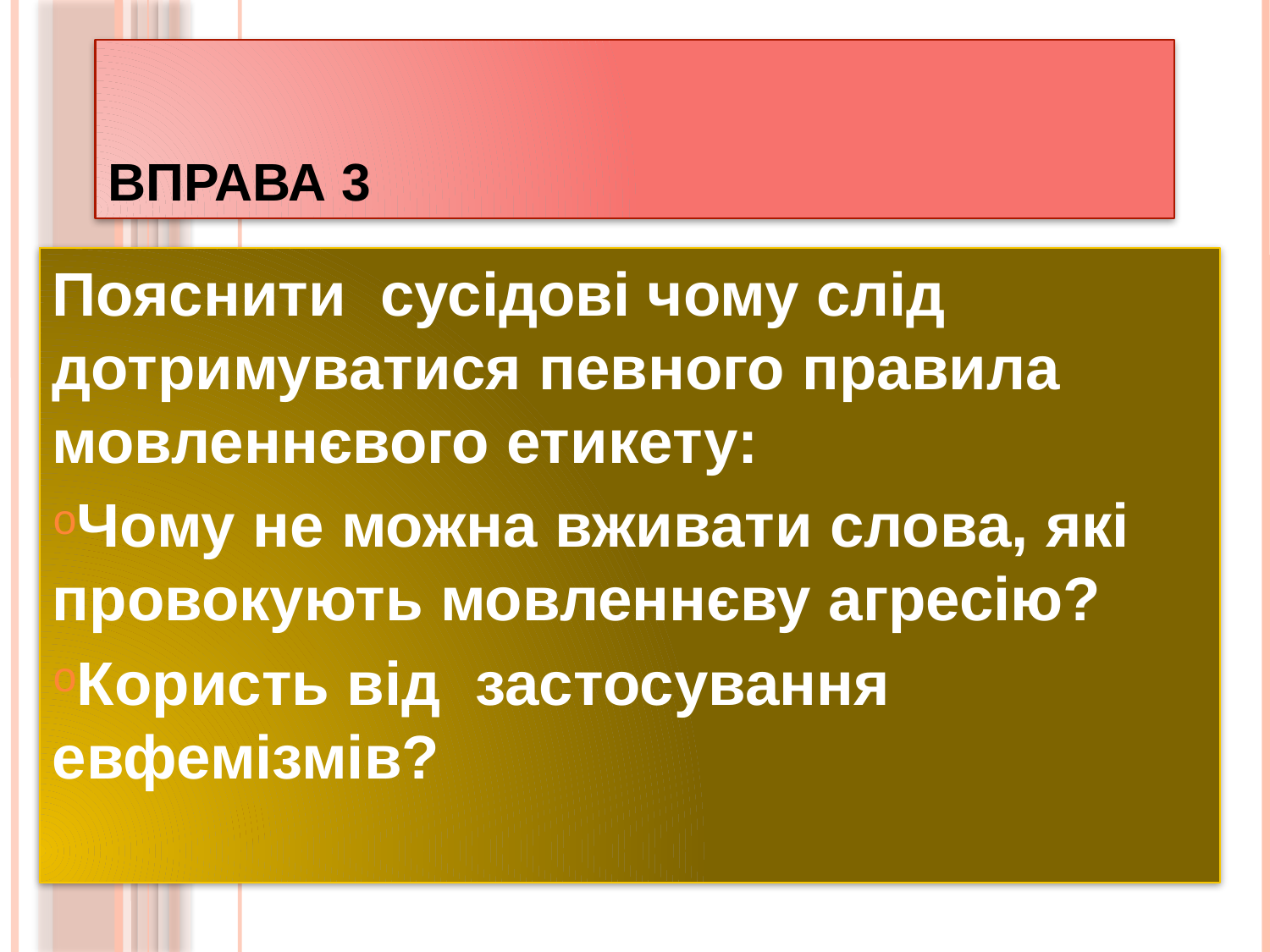

# Вправа 3
Пояснити  сусідові чому слід дотримуватися певного правила мовленнєвого етикету:
Чому не можна вживати слова, які провокують мовленнєву агресію?
Користь від  застосування евфемізмів?